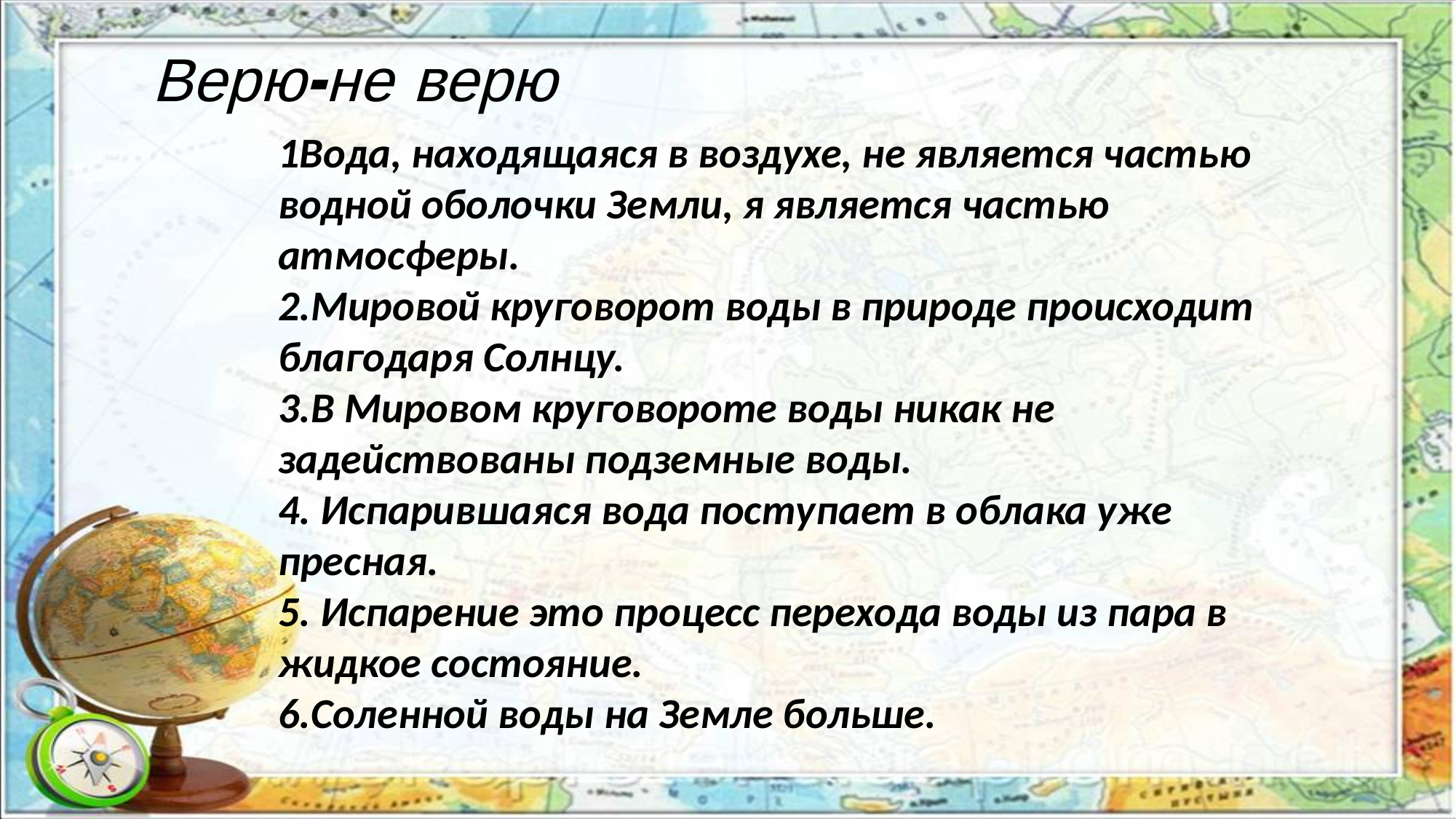

Верю-не верю
1Вода, находящаяся в воздухе, не является частью водной оболочки Земли, я является частью атмосферы.
2.Мировой круговорот воды в природе происходит благодаря Солнцу.
3.В Мировом круговороте воды никак не задействованы подземные воды.
4. Испарившаяся вода поступает в облака уже пресная.
5. Испарение это процесс перехода воды из пара в жидкое состояние.
6.Соленной воды на Земле больше.